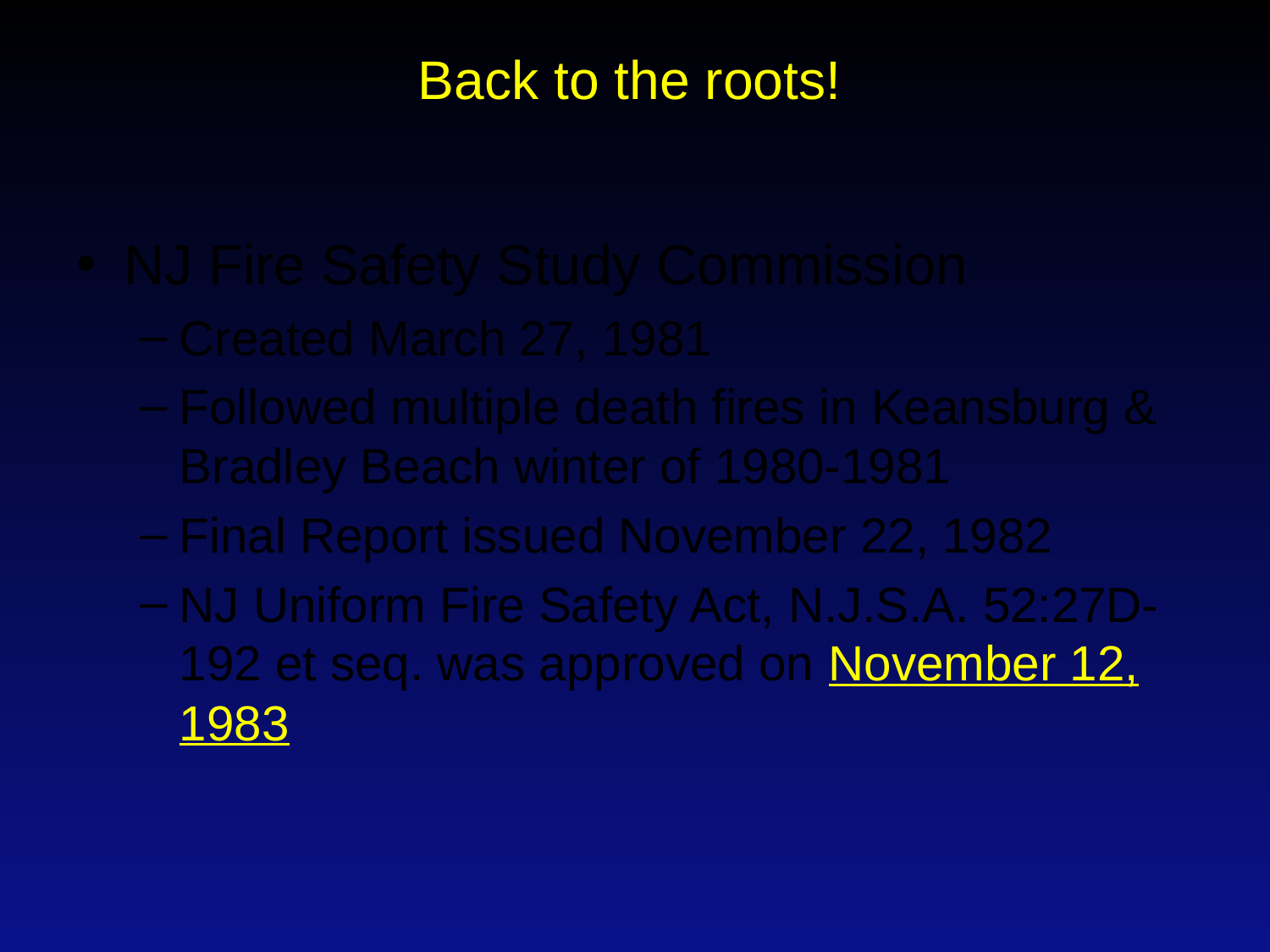

# Back to the roots!
NJ Fire Safety Study Commission
Created March 27, 1981
Followed multiple death fires in Keansburg & Bradley Beach winter of 1980-1981
Final Report issued November 22, 1982
NJ Uniform Fire Safety Act, N.J.S.A. 52:27D-192 et seq. was approved on November 12, 1983